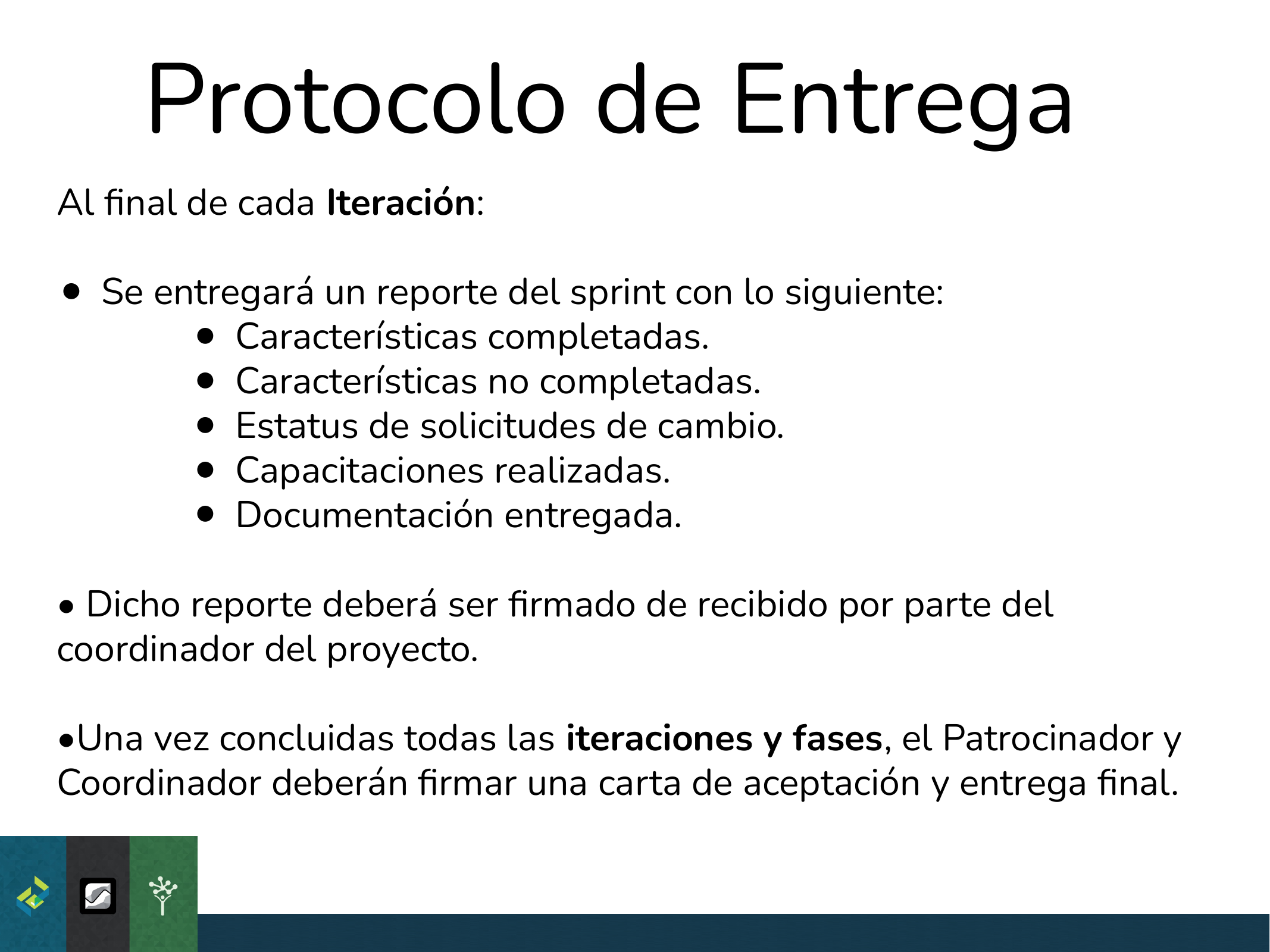

Protocolo de Entrega
Al final de cada Iteración:

Se entregará un reporte del sprint con lo siguiente:
Características completadas.
Características no completadas.
Estatus de solicitudes de cambio.
Capacitaciones realizadas.
Documentación entregada.

• Dicho reporte deberá ser firmado de recibido por parte del coordinador del proyecto.

•Una vez concluidas todas las iteraciones y fases, el Patrocinador y Coordinador deberán firmar una carta de aceptación y entrega final.